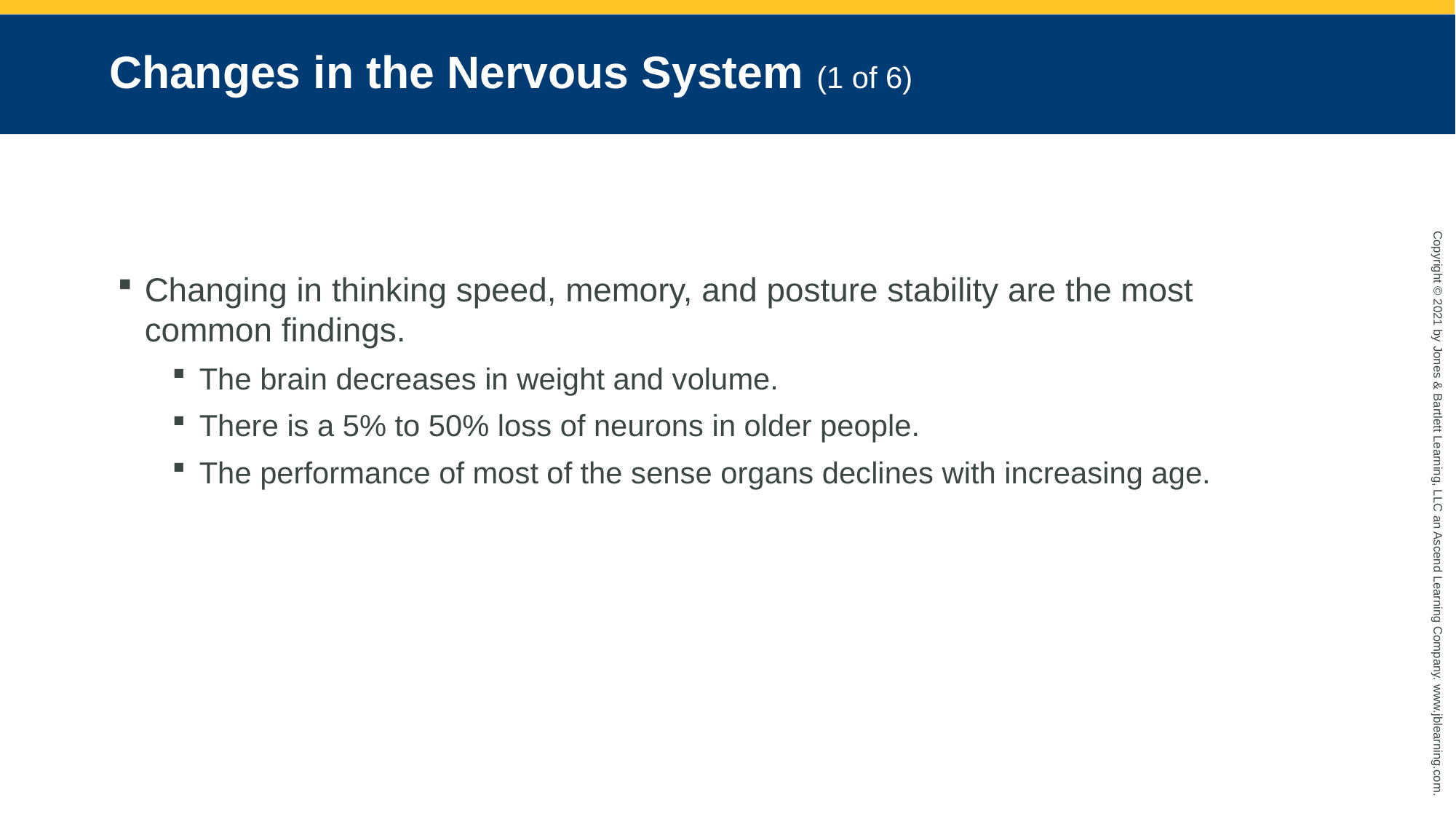

# Changes in the Nervous System (1 of 6)
Changing in thinking speed, memory, and posture stability are the most common findings.
The brain decreases in weight and volume.
There is a 5% to 50% loss of neurons in older people.
The performance of most of the sense organs declines with increasing age.